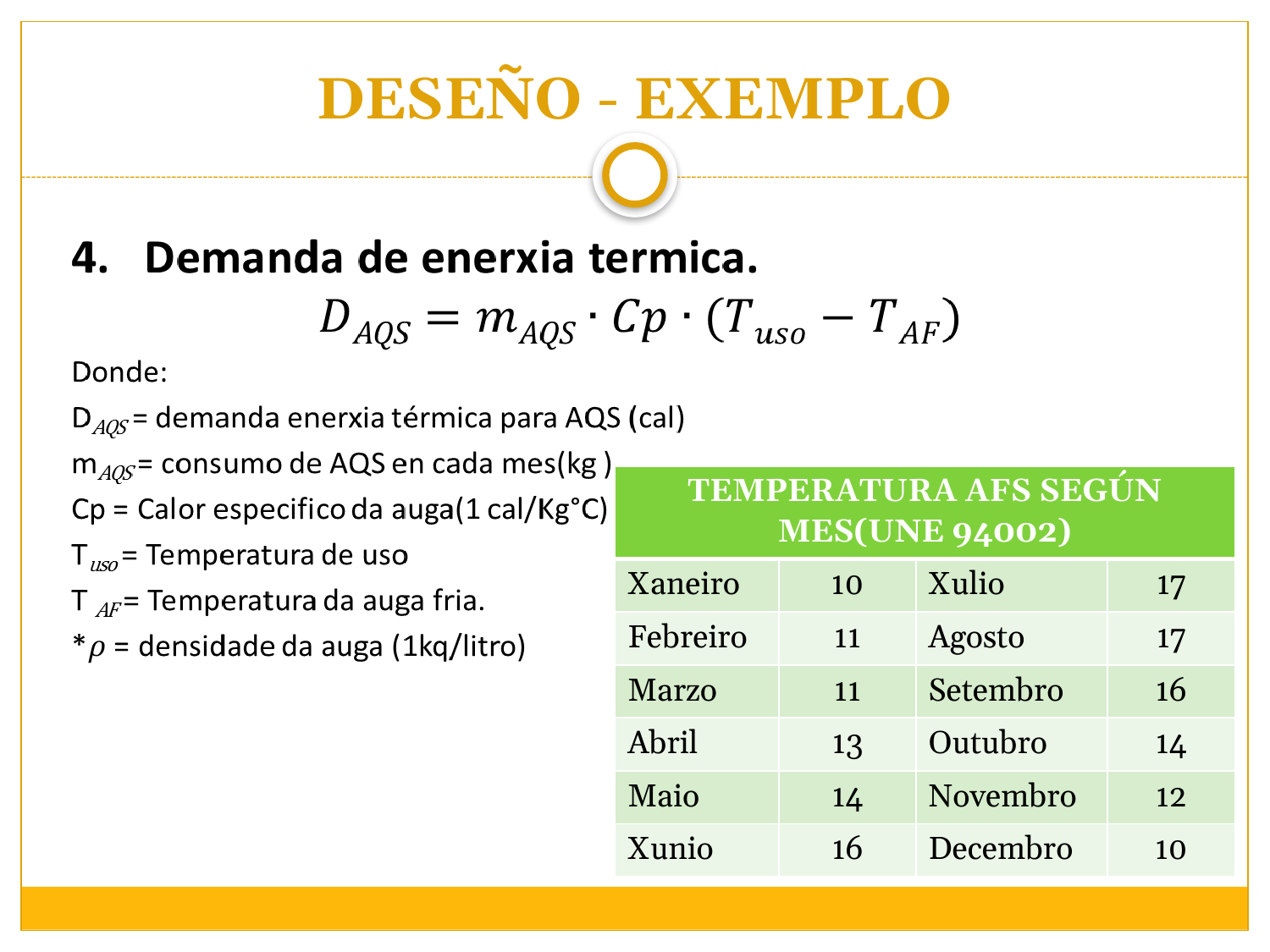

# DESEÑO - EXEMPLO

| TEMPERATURA AFS SEGÚN MES(UNE 94002) |  |  |  |
| --- | --- | --- | --- |
| Xaneiro | 10 | Xulio | 17 |
| Febreiro | 11 | Agosto | 17 |
| Marzo | 11 | Setembro | 16 |
| Abril | 13 | Outubro | 14 |
| Maio | 14 | Novembro | 12 |
| Xunio | 16 | Decembro | 10 |